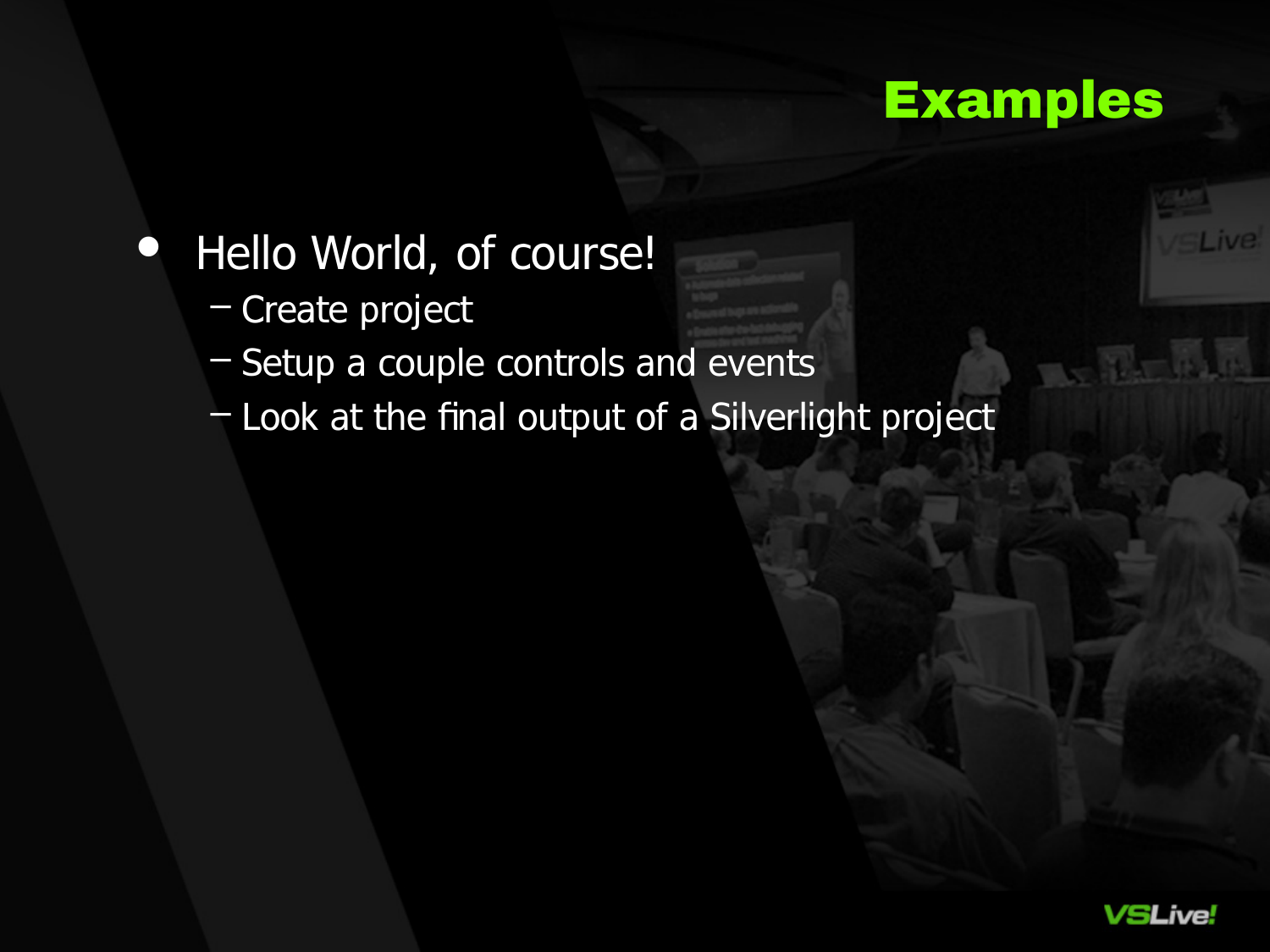

# Examples
Hello World, of course!
Create project
Setup a couple controls and events
Look at the final output of a Silverlight project